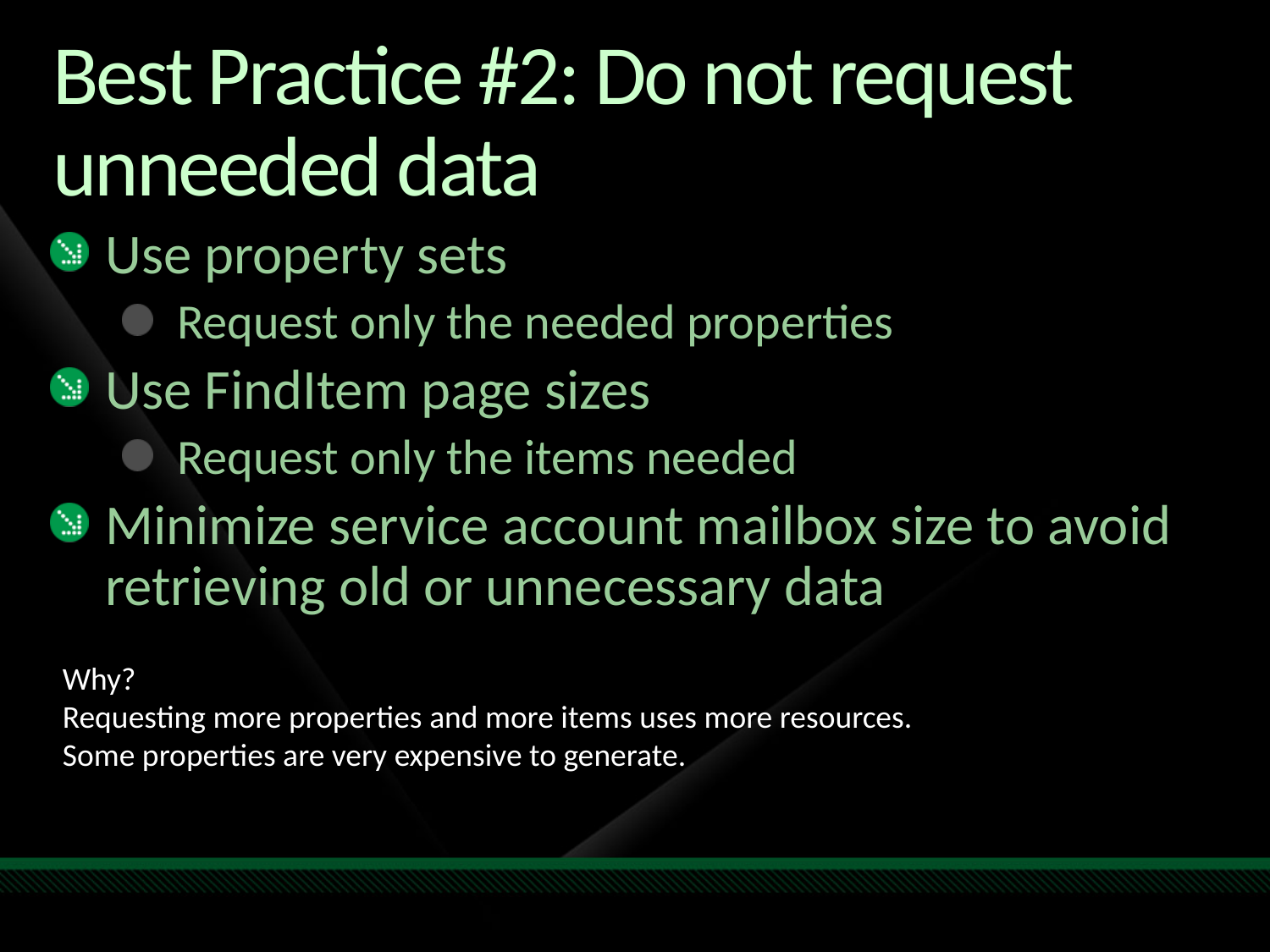

# Best Practice #2: Do not request unneeded data
Use property sets
Request only the needed properties
Use FindItem page sizes
Request only the items needed
Minimize service account mailbox size to avoid retrieving old or unnecessary data

Why?
Requesting more properties and more items uses more resources.  Some properties are very expensive to generate.